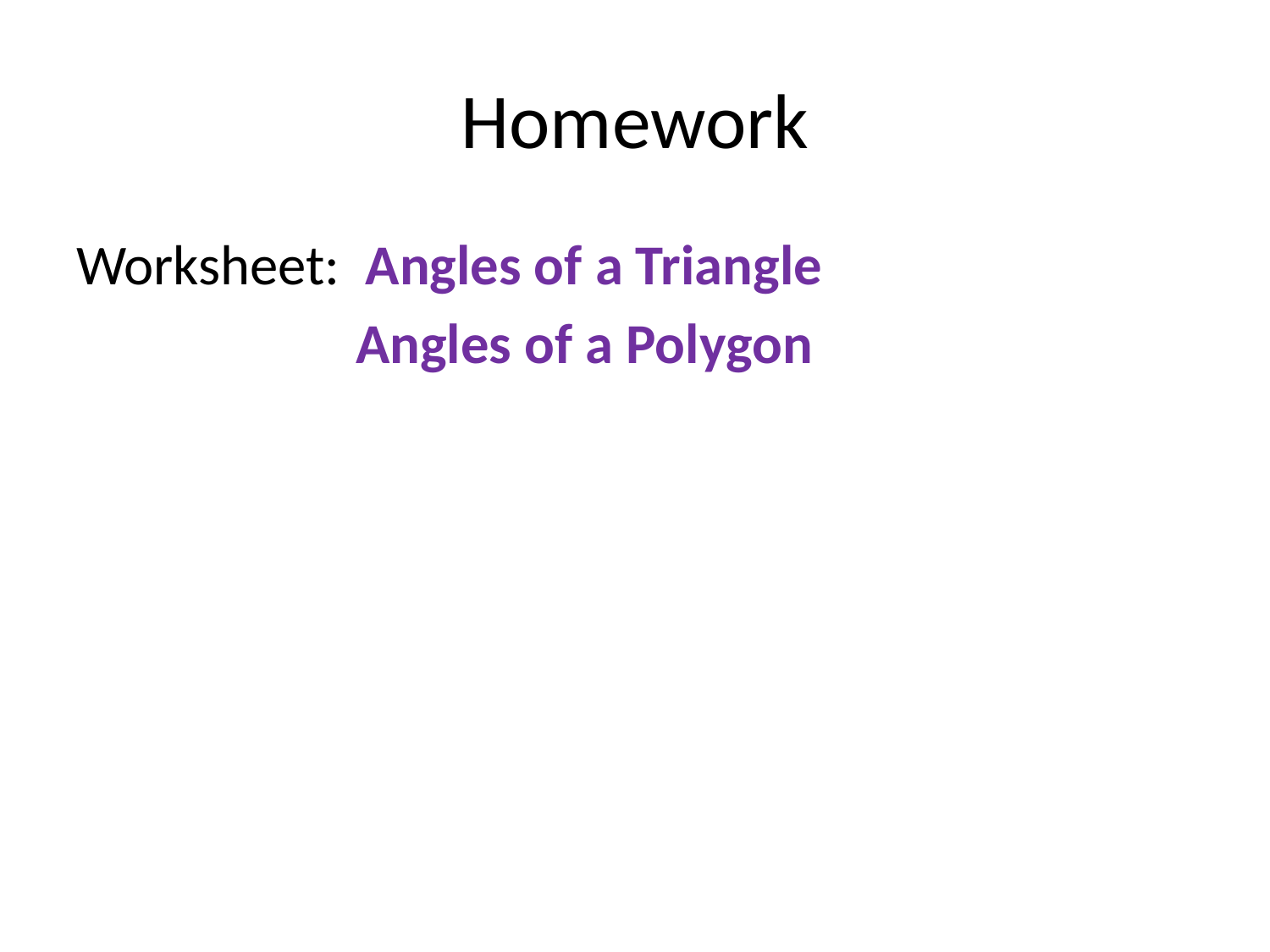

# Homework
Worksheet:  Angles of a Triangle
                      Angles of a Polygon